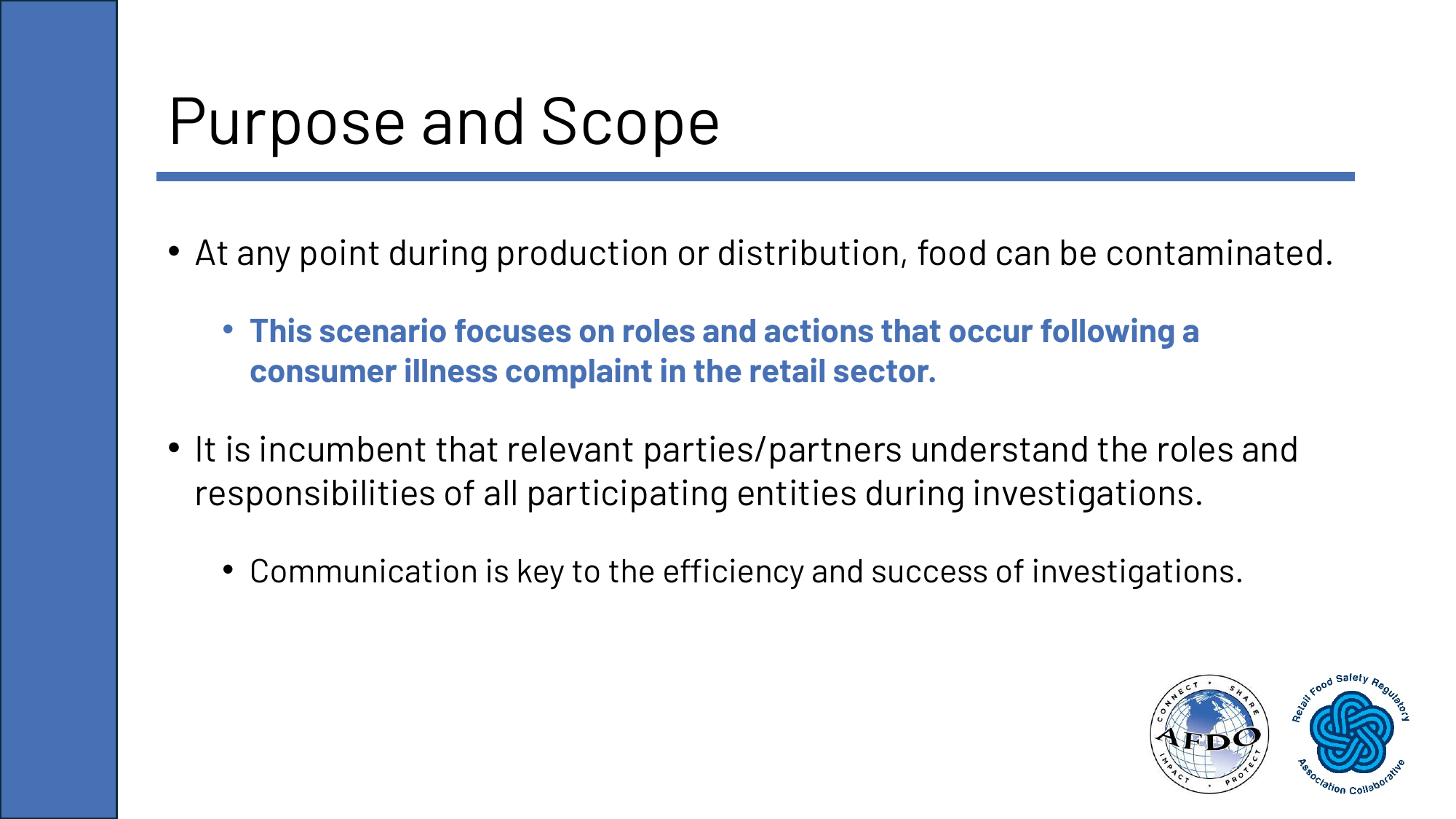

# Purpose and Scope
At any point during production or distribution, food can be contaminated.
This scenario focuses on roles and actions that occur following a consumer illness complaint in the retail sector.
It is incumbent that relevant parties/partners understand the roles and responsibilities of all participating entities during investigations.
Communication is key to the efficiency and success of investigations.